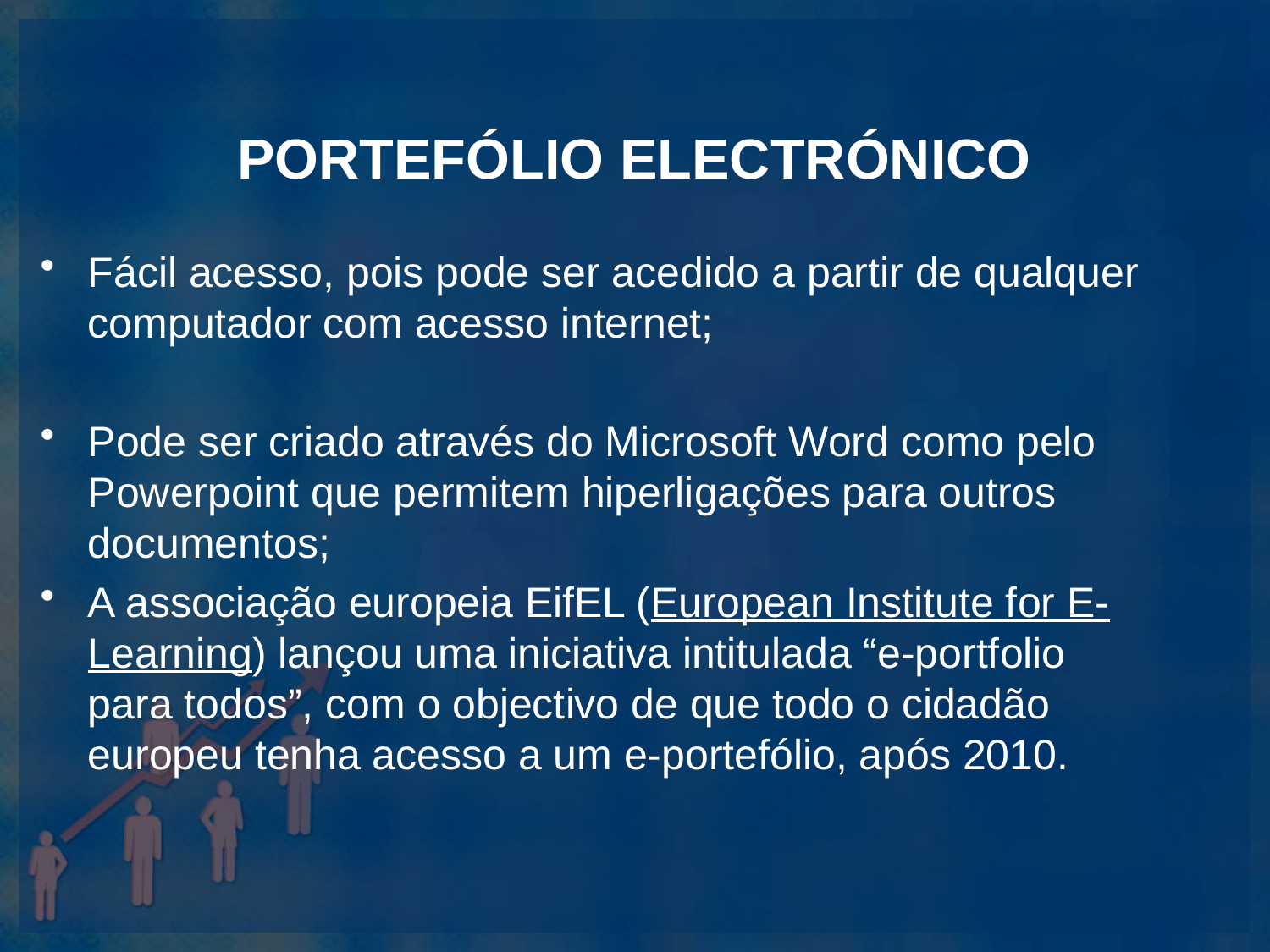

# Portefólio Electrónico
Fácil acesso, pois pode ser acedido a partir de qualquer computador com acesso internet;

Pode ser criado através do Microsoft Word como pelo Powerpoint que permitem hiperligações para outros documentos;
A associação europeia EifEL (European Institute for E-Learning) lançou uma iniciativa intitulada “e-portfolio para todos”, com o objectivo de que todo o cidadão europeu tenha acesso a um e-portefólio, após 2010.